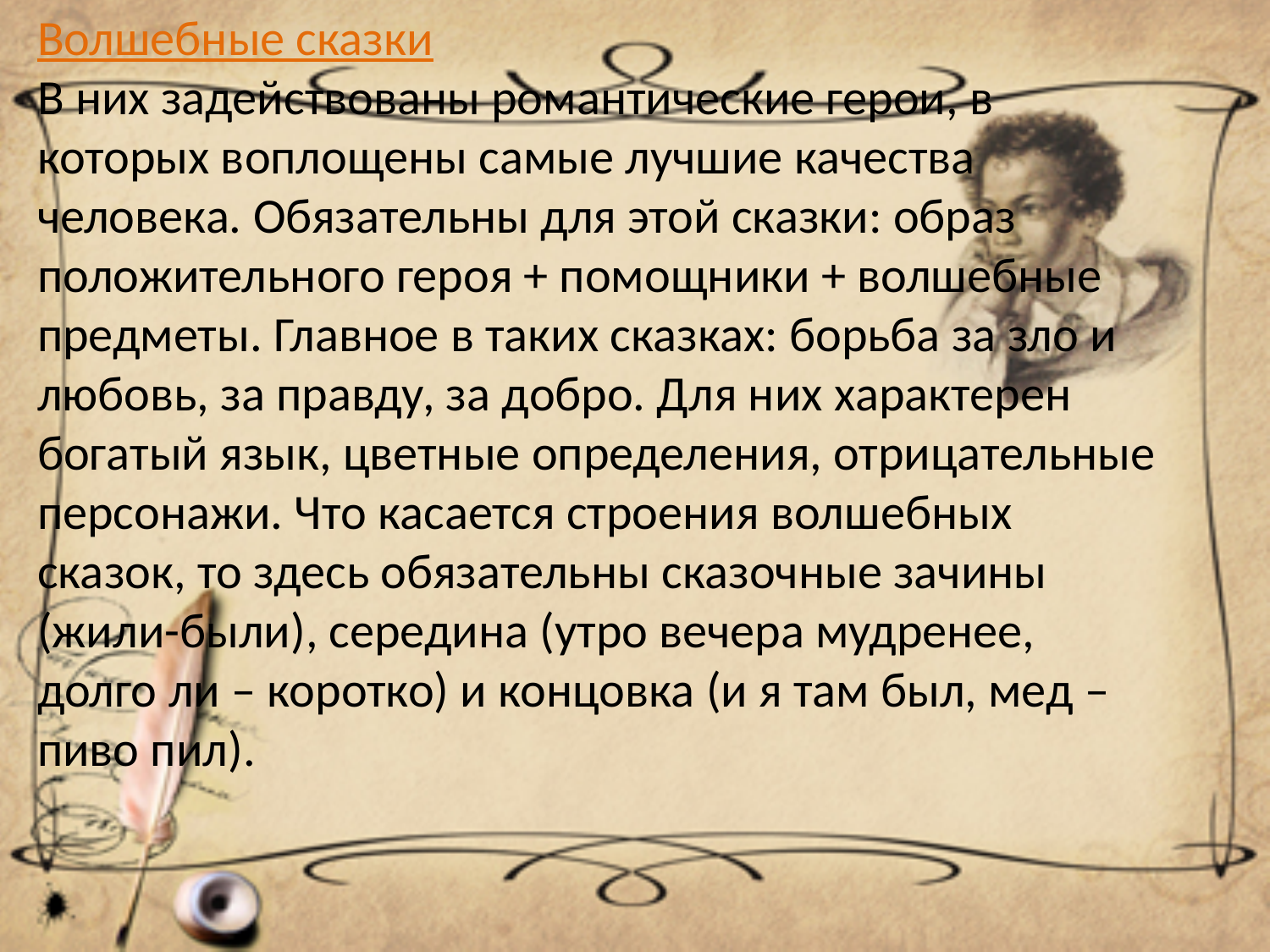

Волшебные сказки
В них задействованы романтические герои, в которых воплощены самые лучшие качества человека. Обязательны для этой сказки: образ положительного героя + помощники + волшебные предметы. Главное в таких сказках: борьба за зло и любовь, за правду, за добро. Для них характерен богатый язык, цветные определения, отрицательные персонажи. Что касается строения волшебных сказок, то здесь обязательны сказочные зачины (жили-были), середина (утро вечера мудренее, долго ли – коротко) и концовка (и я там был, мед – пиво пил).
#